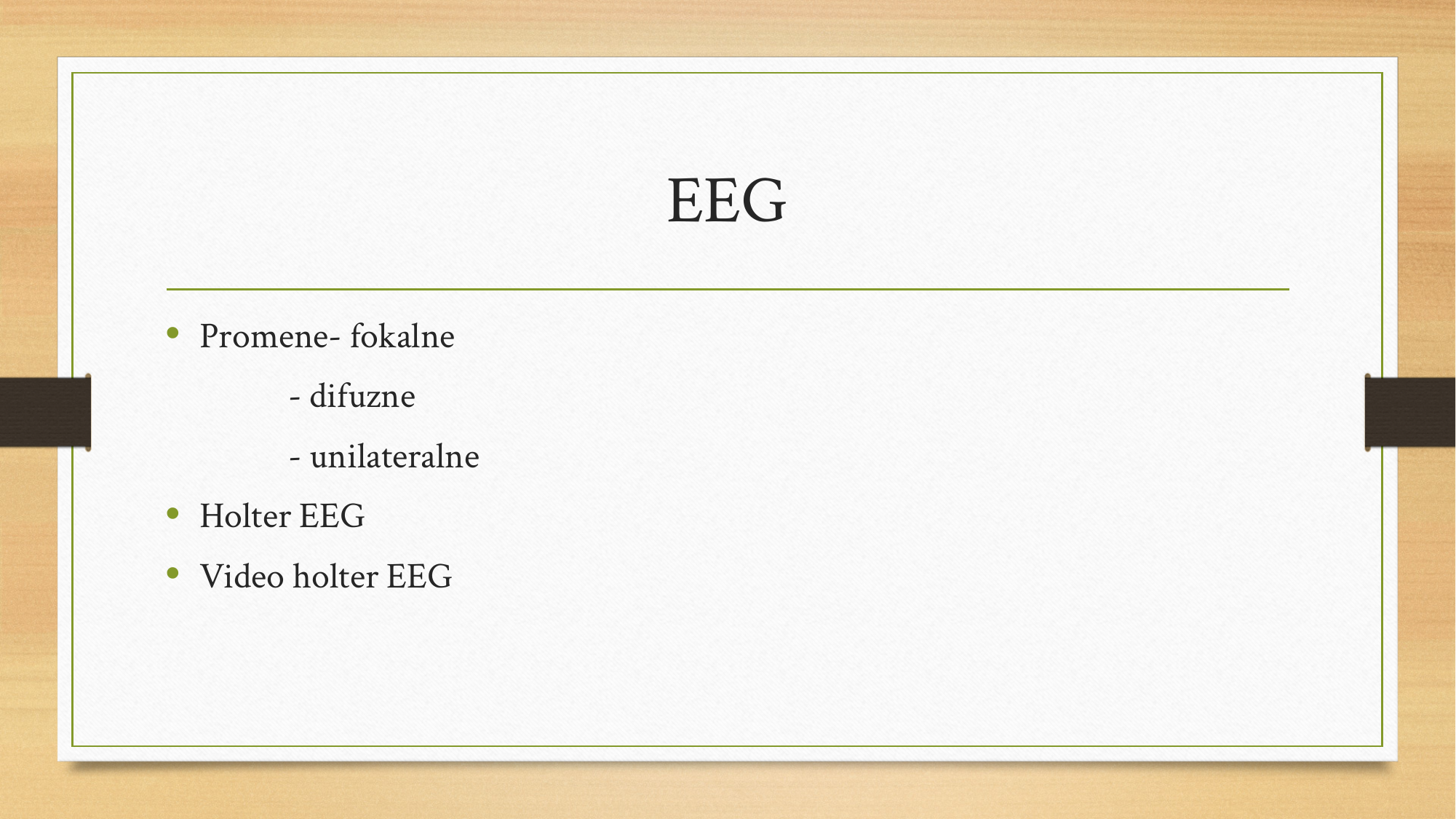

# EEG
Promene- fokalne
               - difuzne
               - unilateralne
Holter EEG
Video holter EEG